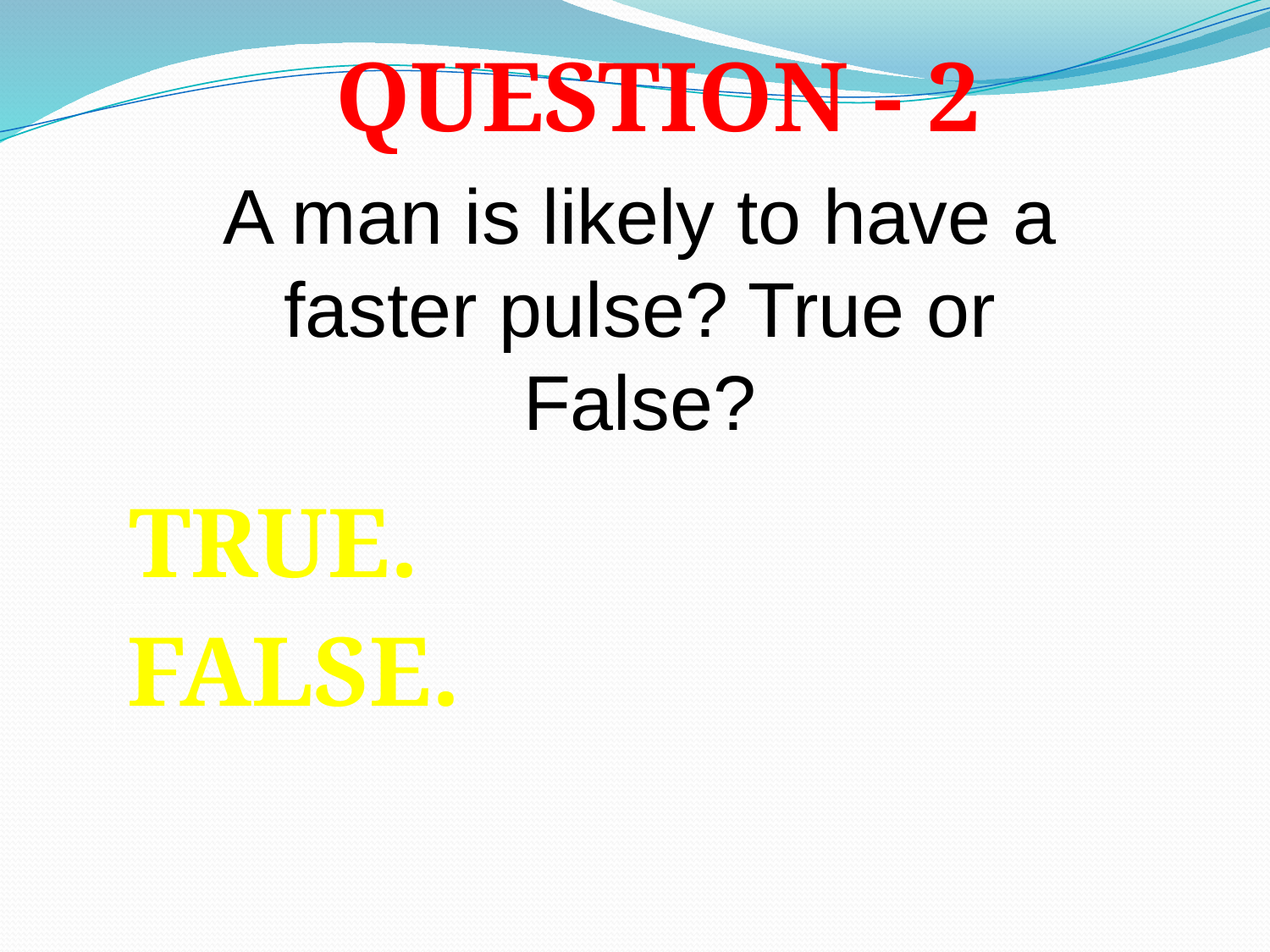

Question - 2
A man is likely to have a faster pulse? True or False?
True.
False.